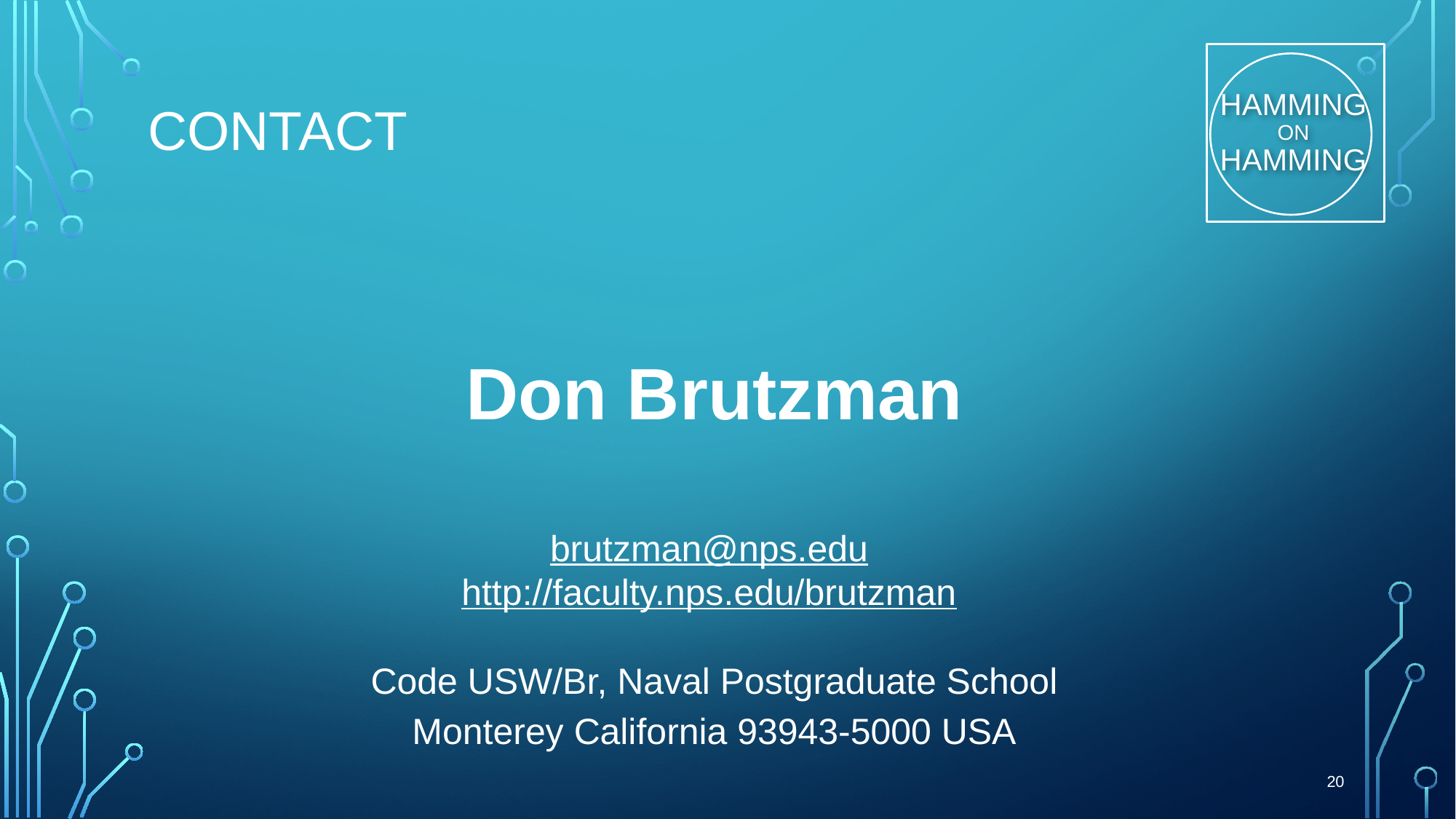

# Contact

Don Brutzman

brutzman@nps.edu
http://faculty.nps.edu/brutzman

Code USW/Br, Naval Postgraduate School
Monterey California 93943-5000 USA
20